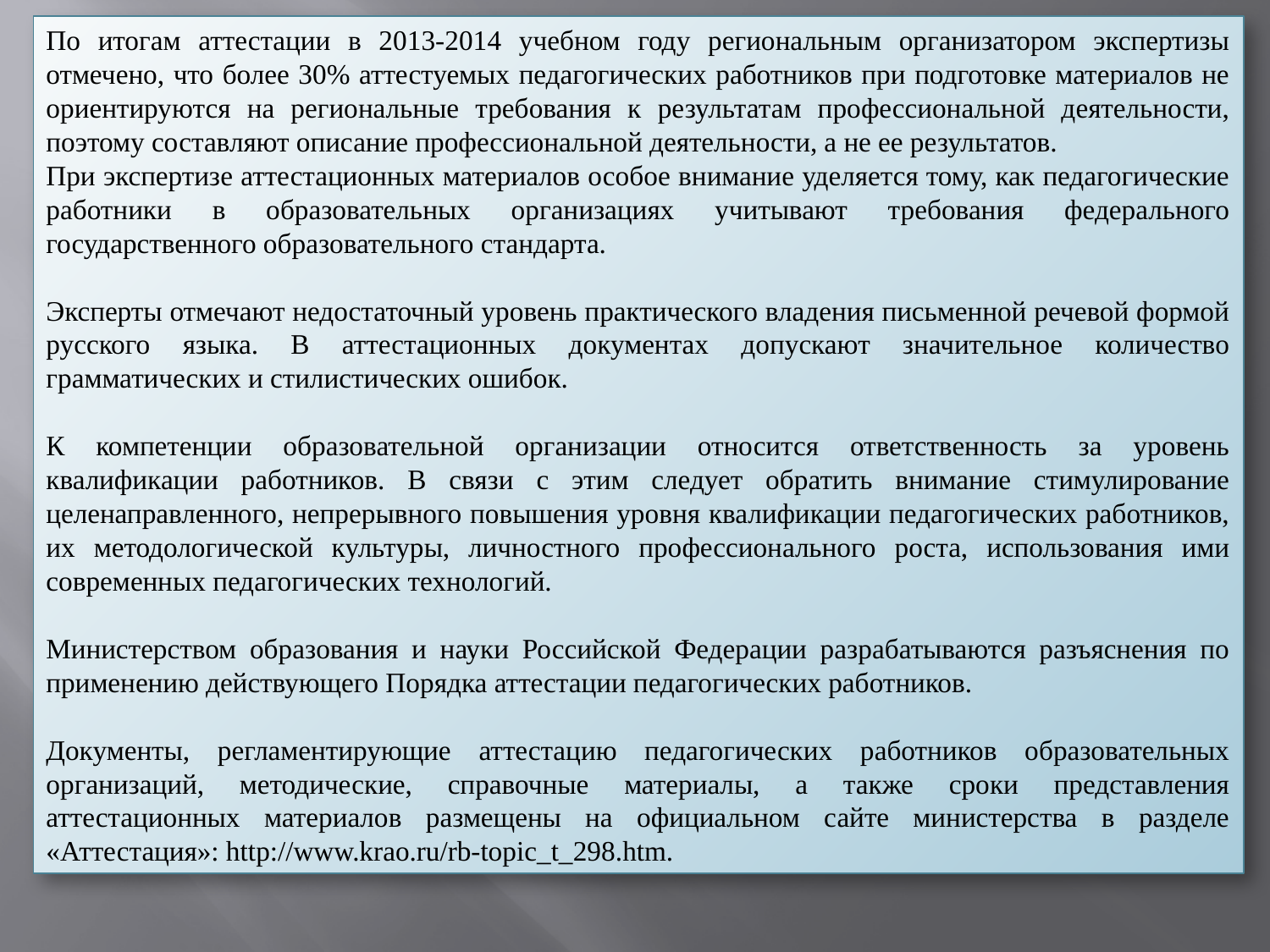

По итогам аттестации в 2013-2014 учебном году региональным организатором экспертизы отмечено, что более 30% аттестуемых педагогических работников при подготовке материалов не ориентируются на региональные требования к результатам профессиональной деятельности, поэтому составляют описание профессиональной деятельности, а не ее результатов.
При экспертизе аттестационных материалов особое внимание уделяется тому, как педагогические работники в образовательных организациях учитывают требования федерального государственного образовательного стандарта.

Эксперты отмечают недостаточный уровень практического владения письменной речевой формой русского языка. В аттестационных документах допускают значительное количество грамматических и стилистических ошибок.

К компетенции образовательной организации относится ответственность за уровень квалификации работников. В связи с этим следует обратить внимание стимулирование целенаправленного, непрерывного повышения уровня квалификации педагогических работников, их методологической культуры, личностного профессионального роста, использования ими современных педагогических технологий.

Министерством образования и науки Российской Федерации разрабатываются разъяснения по применению действующего Порядка аттестации педагогических работников.

Документы, регламентирующие аттестацию педагогических работников образовательных организаций, методические, справочные материалы, а также сроки представления аттестационных материалов размещены на официальном сайте министерства в разделе «Аттестация»: http://www.krao.ru/rb-topic_t_298.htm.